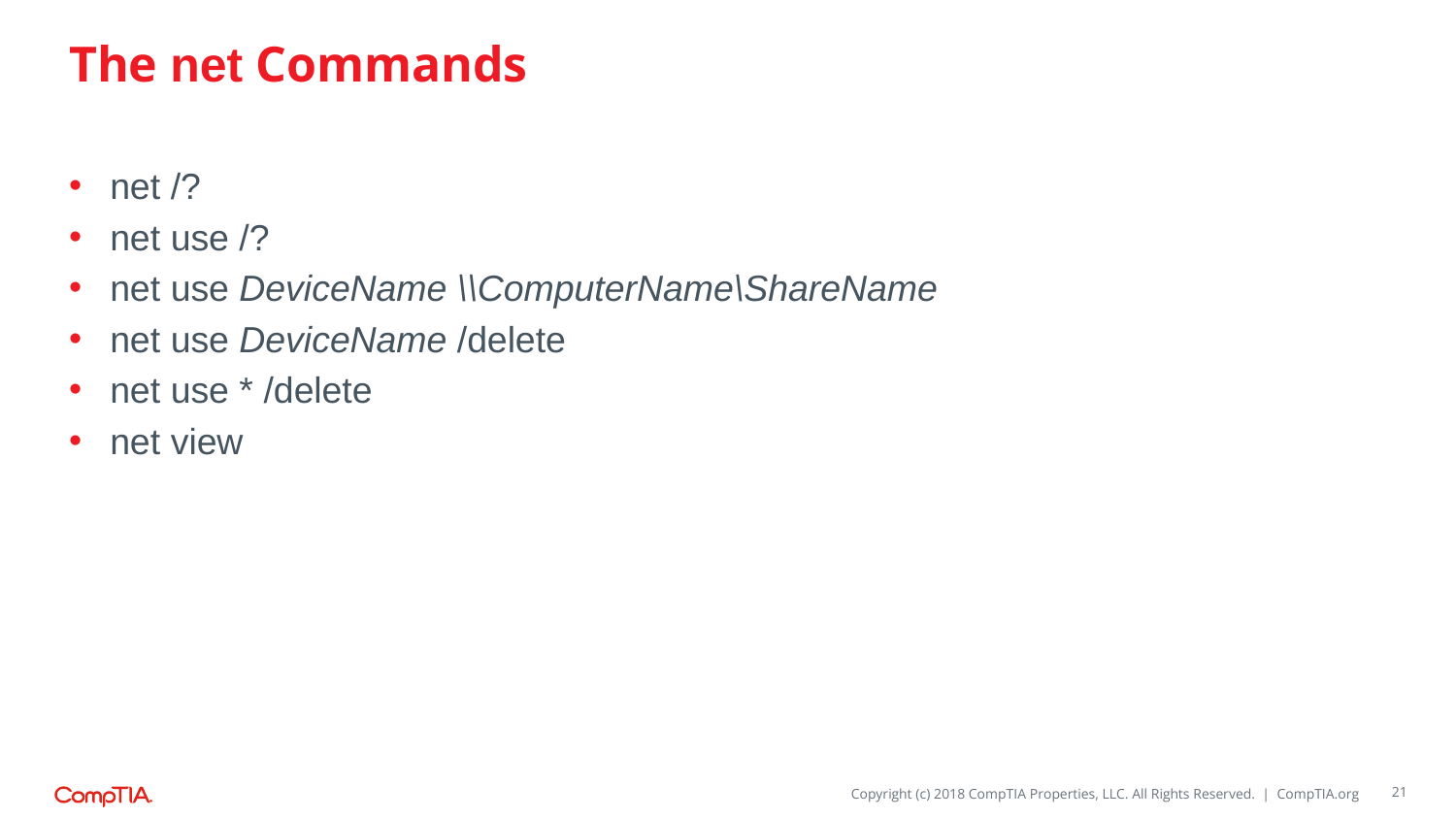

# The net Commands
net /?
net use /?
net use DeviceName \\ComputerName\ShareName
net use DeviceName /delete
net use * /delete
net view
21